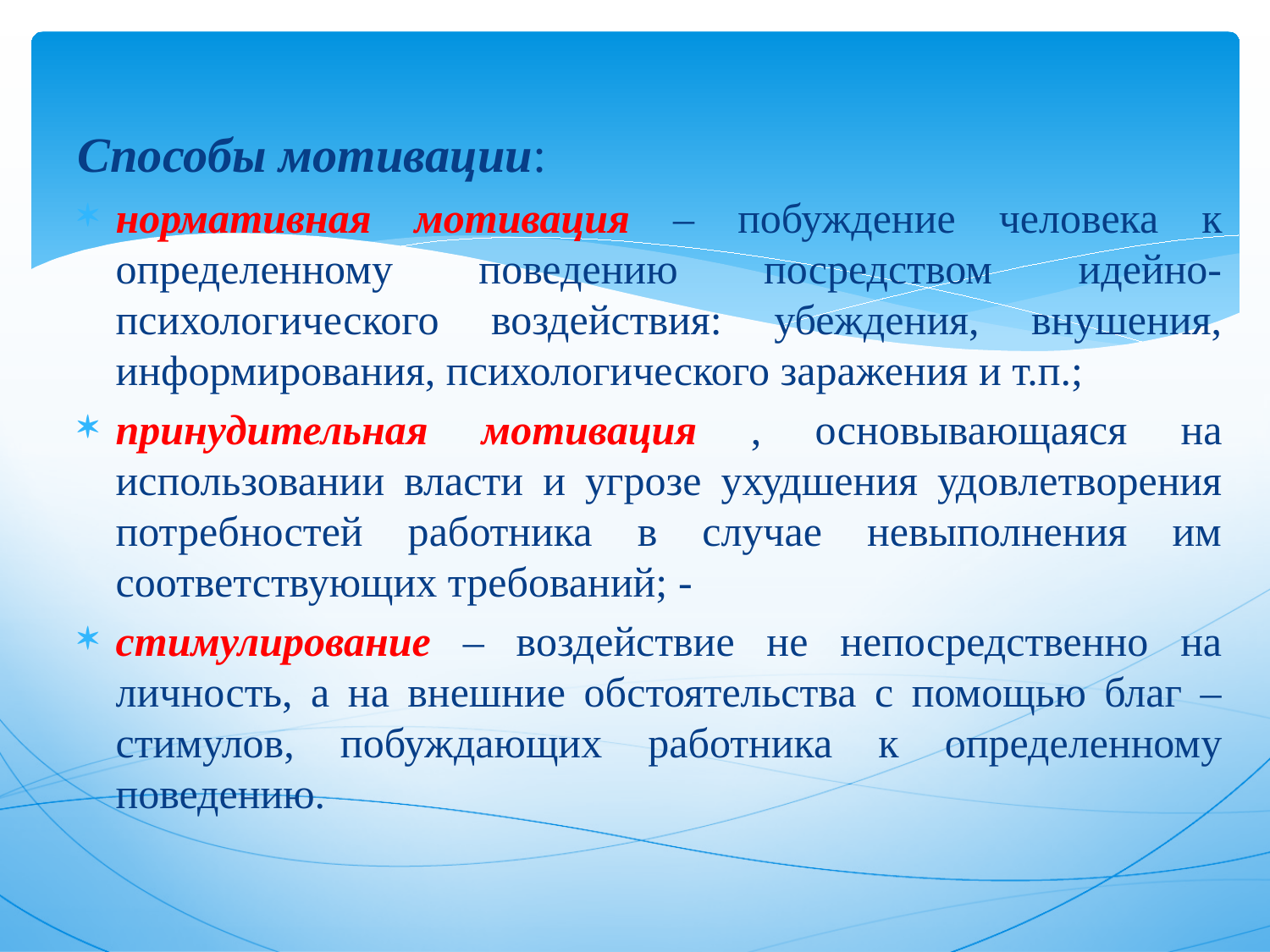

Cпособы мотивации:
нормативная мотивация – побуждение человека к определенному поведению посредством идейно-психологического воздействия: убеждения, внушения, информирования, психологического заражения и т.п.;
принудительная мотивация , основывающаяся на использовании власти и угрозе ухудшения удовлетворения потребностей работника в случае невыполнения им соответствующих требований; -
стимулирование – воздействие не непосредственно на личность, а на внешние обстоятельства с помощью благ – стимулов, побуждающих работника к определенному поведению.